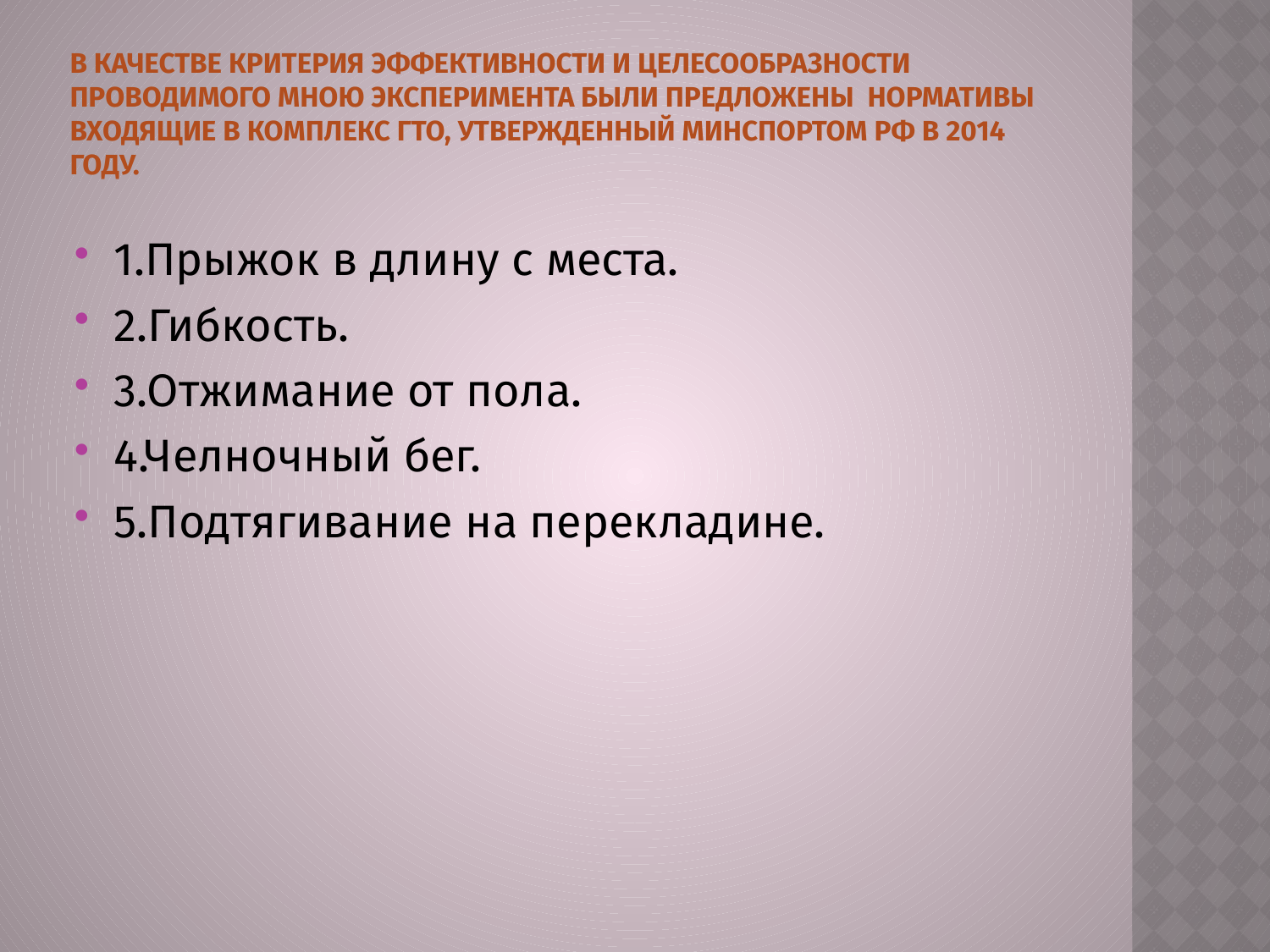

# В качестве критерия эффективности и целесообразности проводимого мною эксперимента были предложены  нормативы входящие в комплекс ГТО, утвержденный Минспортом РФ в 2014 году.
1.Прыжок в длину с места.
2.Гибкость.
3.Отжимание от пола.
4.Челночный бег.
5.Подтягивание на перекладине.